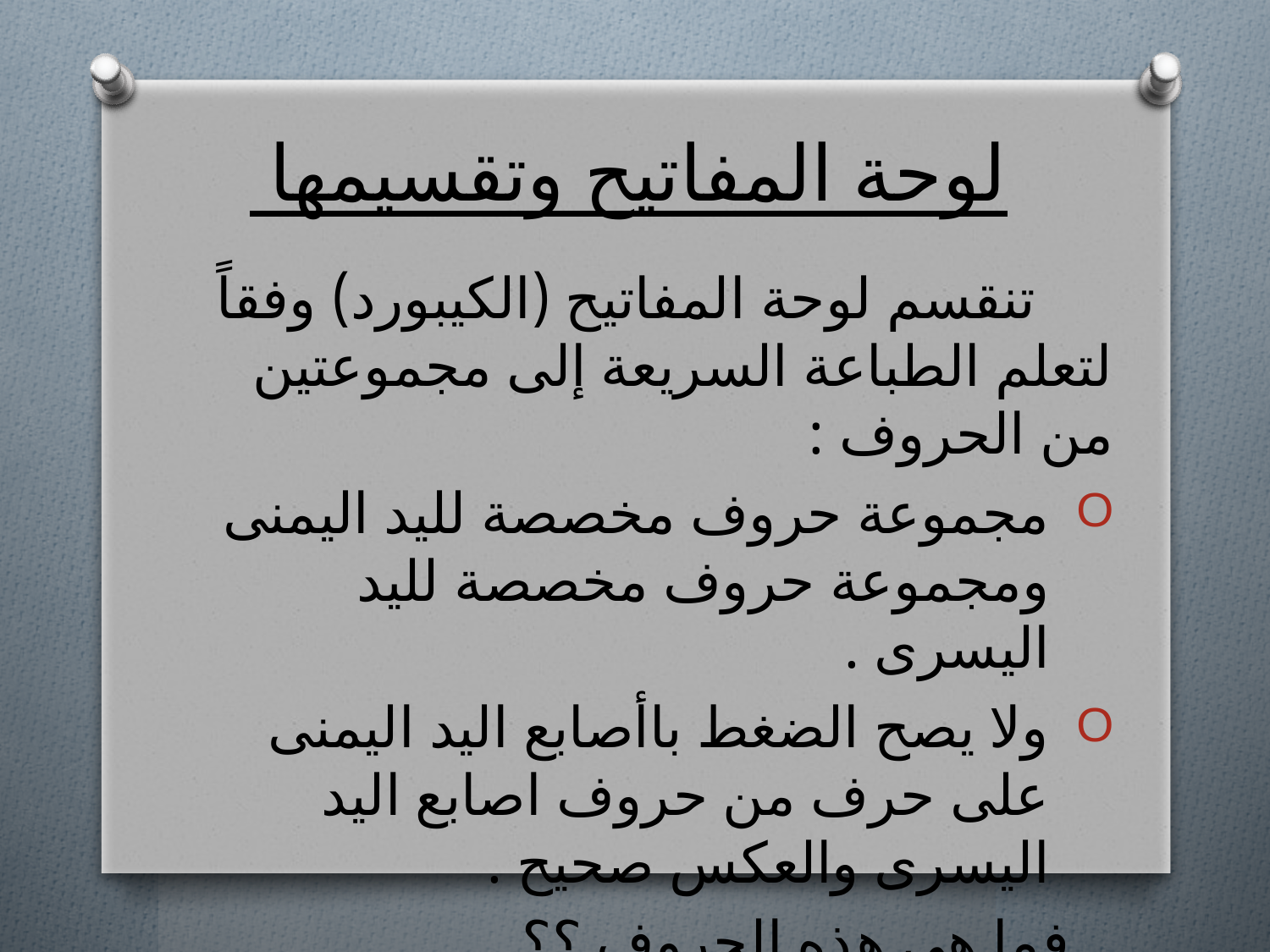

# لوحة المفاتيح وتقسيمها
       تنقسم لوحة المفاتيح (الكيبورد) وفقاً لتعلم الطباعة السريعة إلى مجموعتين من الحروف :
مجموعة حروف مخصصة لليد اليمنى ومجموعة حروف مخصصة لليد اليسرى .
ولا يصح الضغط باأصابع اليد اليمنى على حرف من حروف اصابع اليد اليسرى والعكس صحيح .
   فما هي هذه الحروف ؟؟